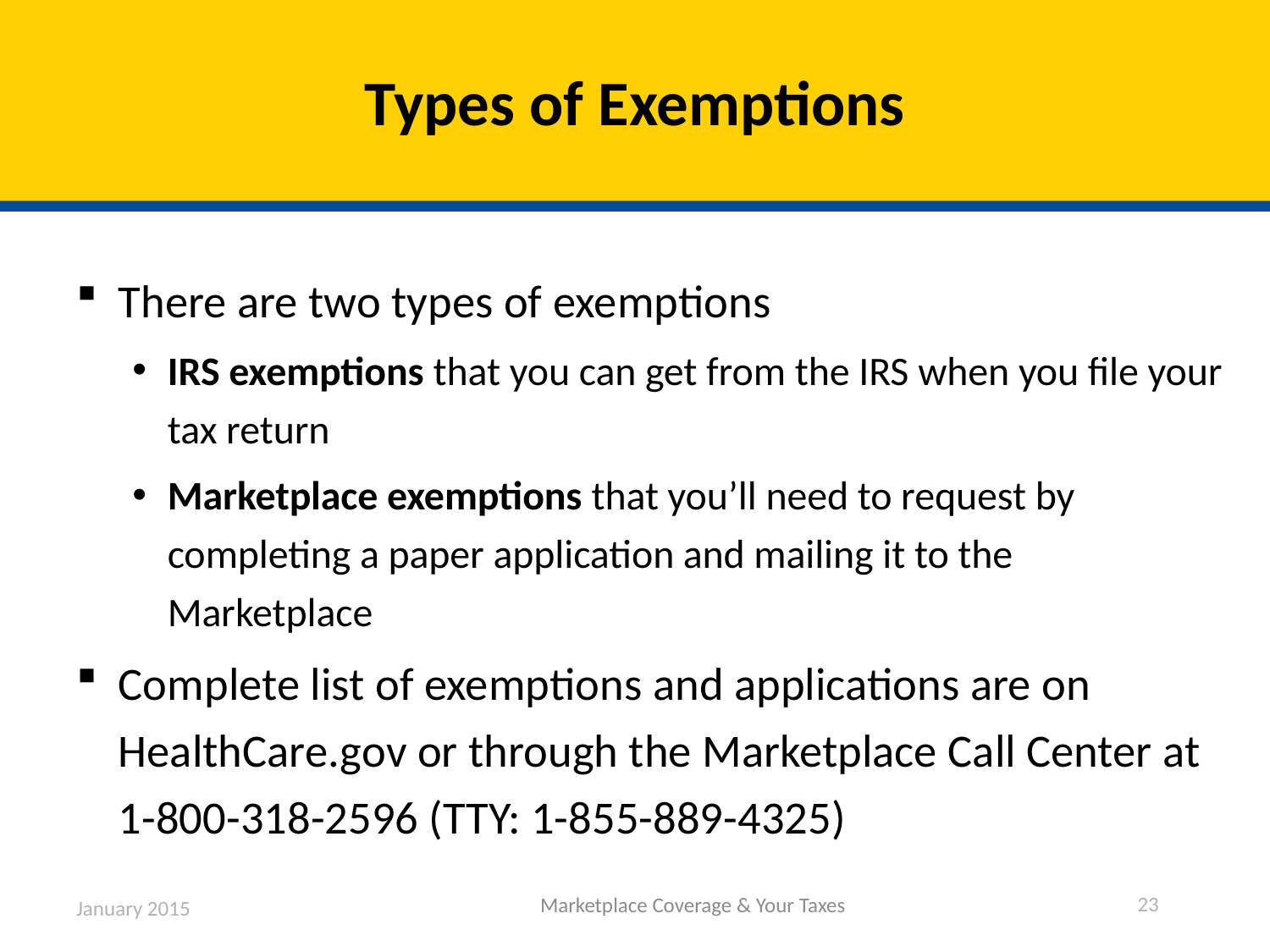

# Types of Exemptions
There are two types of exemptions
IRS exemptions that you can get from the IRS when you file your tax return
Marketplace exemptions that you’ll need to request by completing a paper application and mailing it to the Marketplace
Complete list of exemptions and applications are on HealthCare.gov or through the Marketplace Call Center at 1-800-318-2596 (TTY: 1-855-889-4325)
23
January 2015